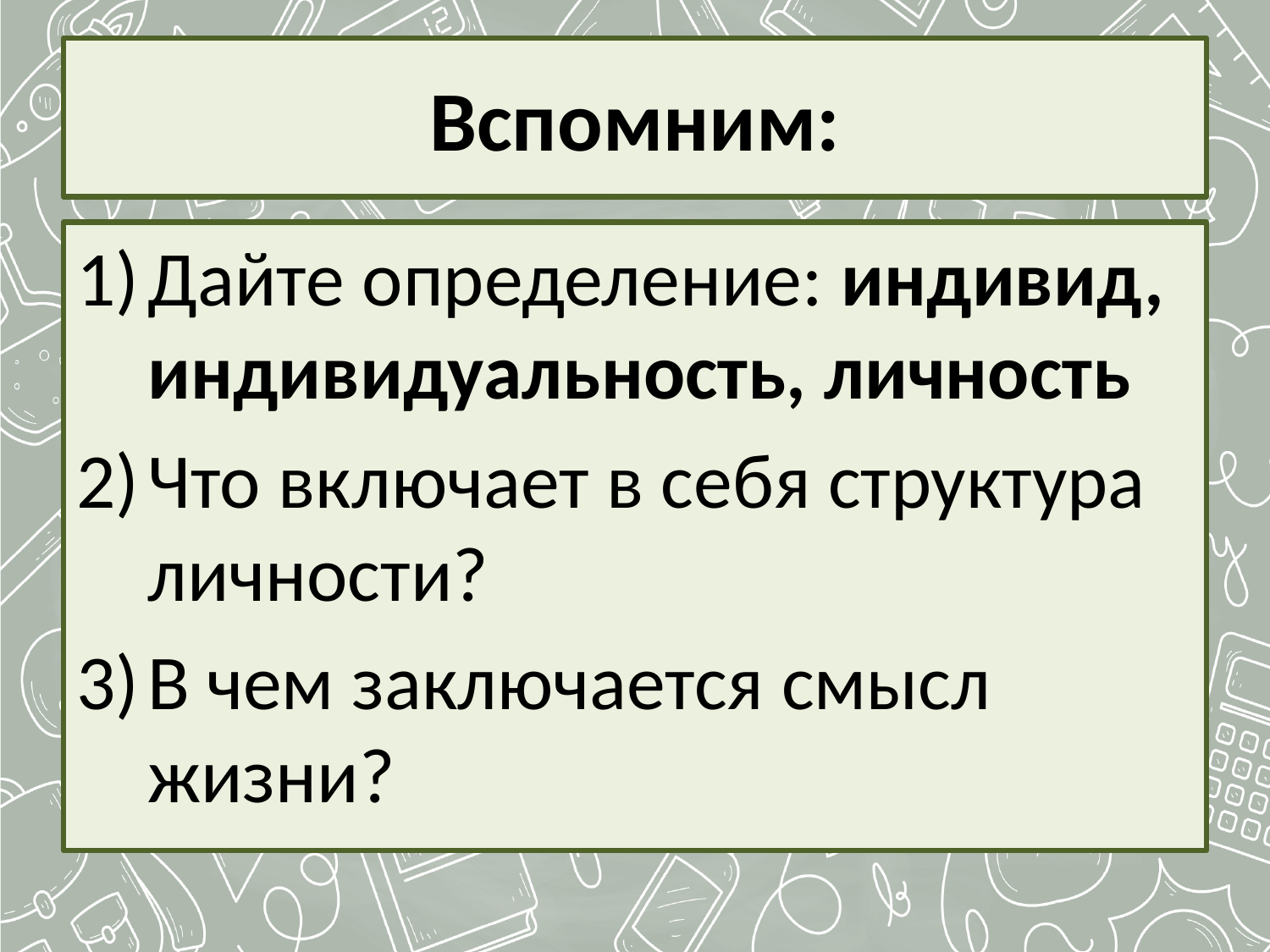

# Вспомним:
Дайте определение: индивид, индивидуальность, личность
Что включает в себя структура личности?
В чем заключается смысл жизни?